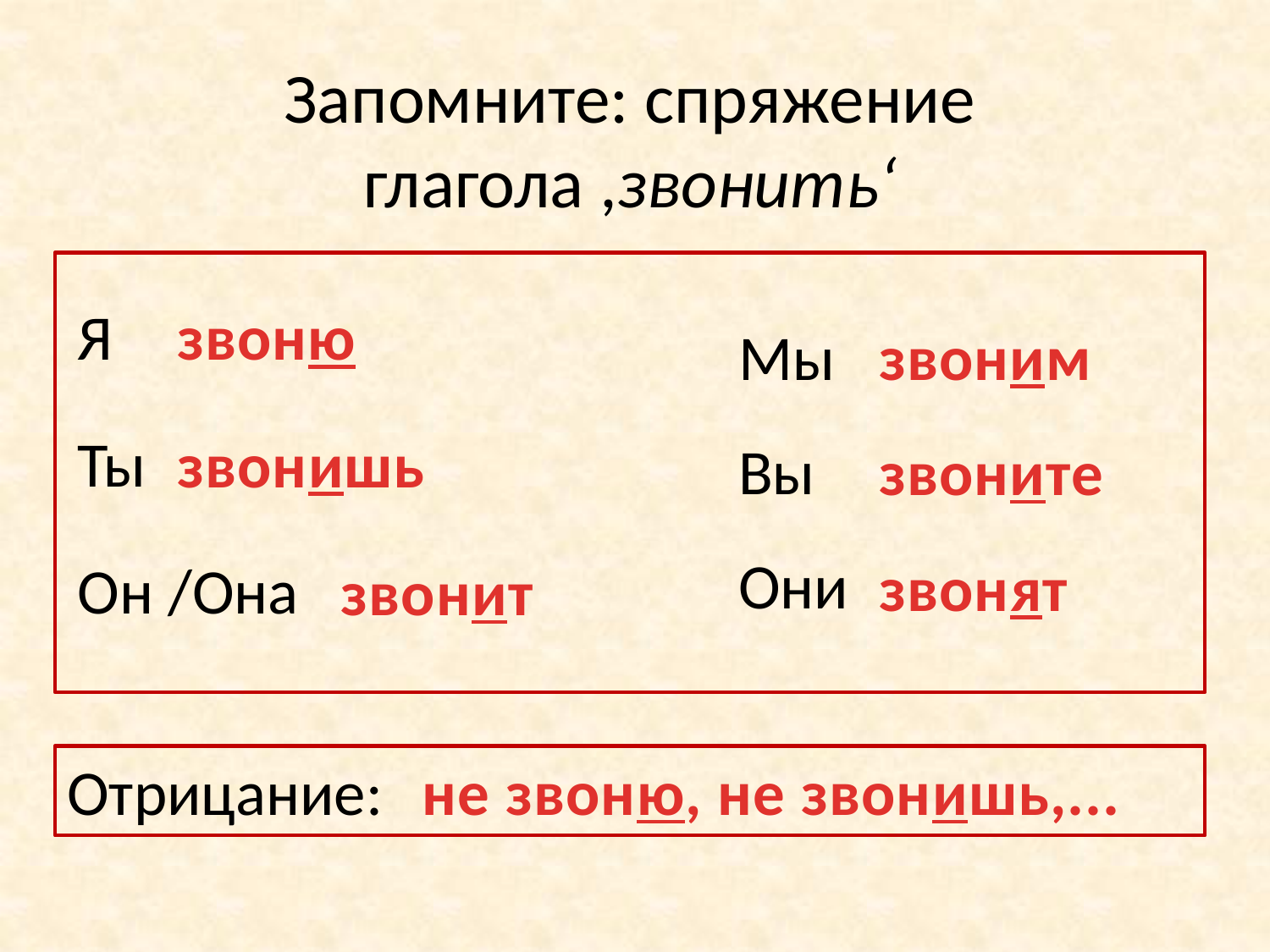

Запомните: спряжение глагола ,звонить‘

Я
Ты
Он /Она
звоню
Мы
Вы
Они
звоним
звонишь
звоните
звонят
звонит

не звоню, не звонишь,...
Отрицание: